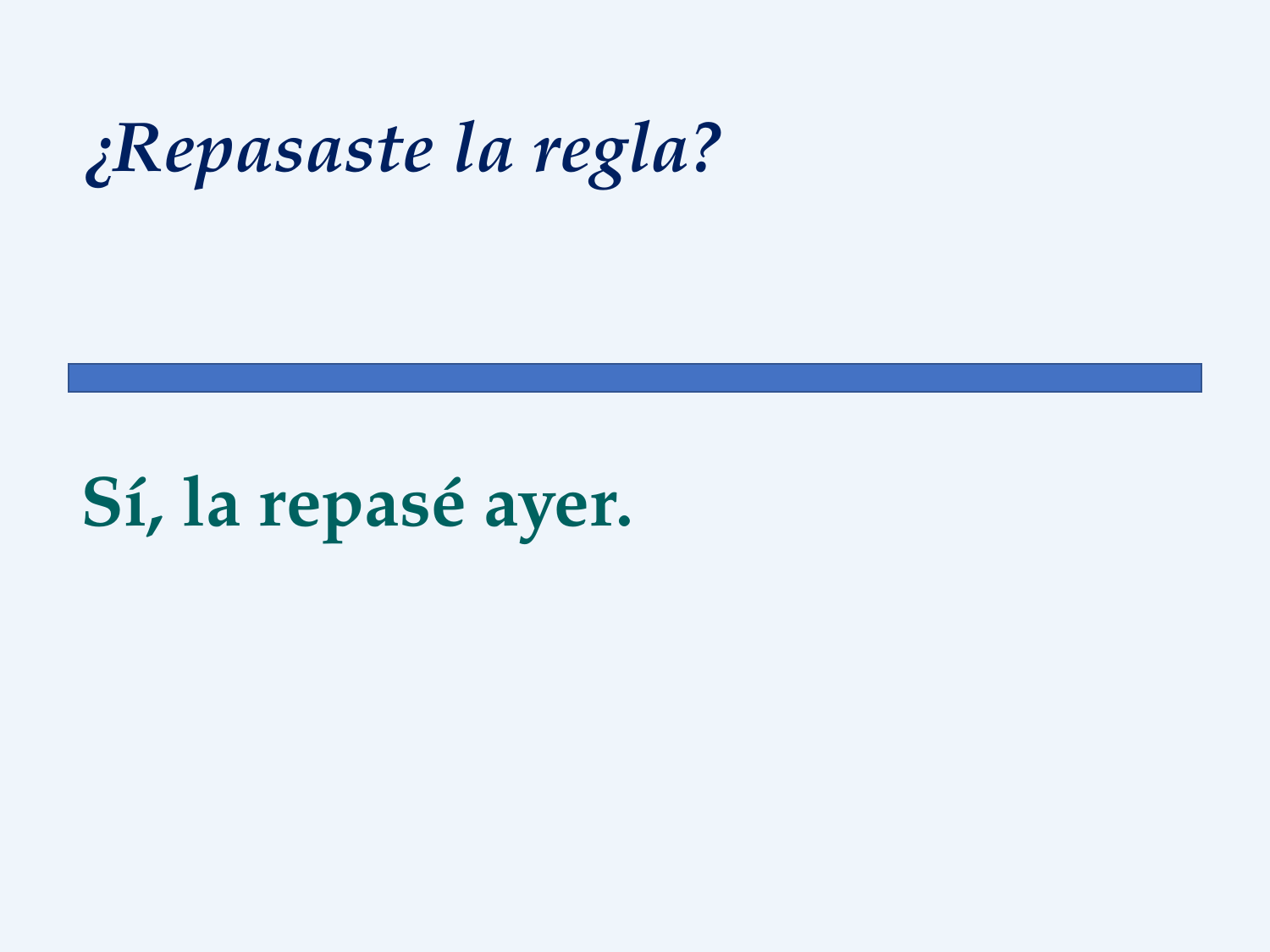

¿Repasaste la regla?

Sí, la repasé ayer.